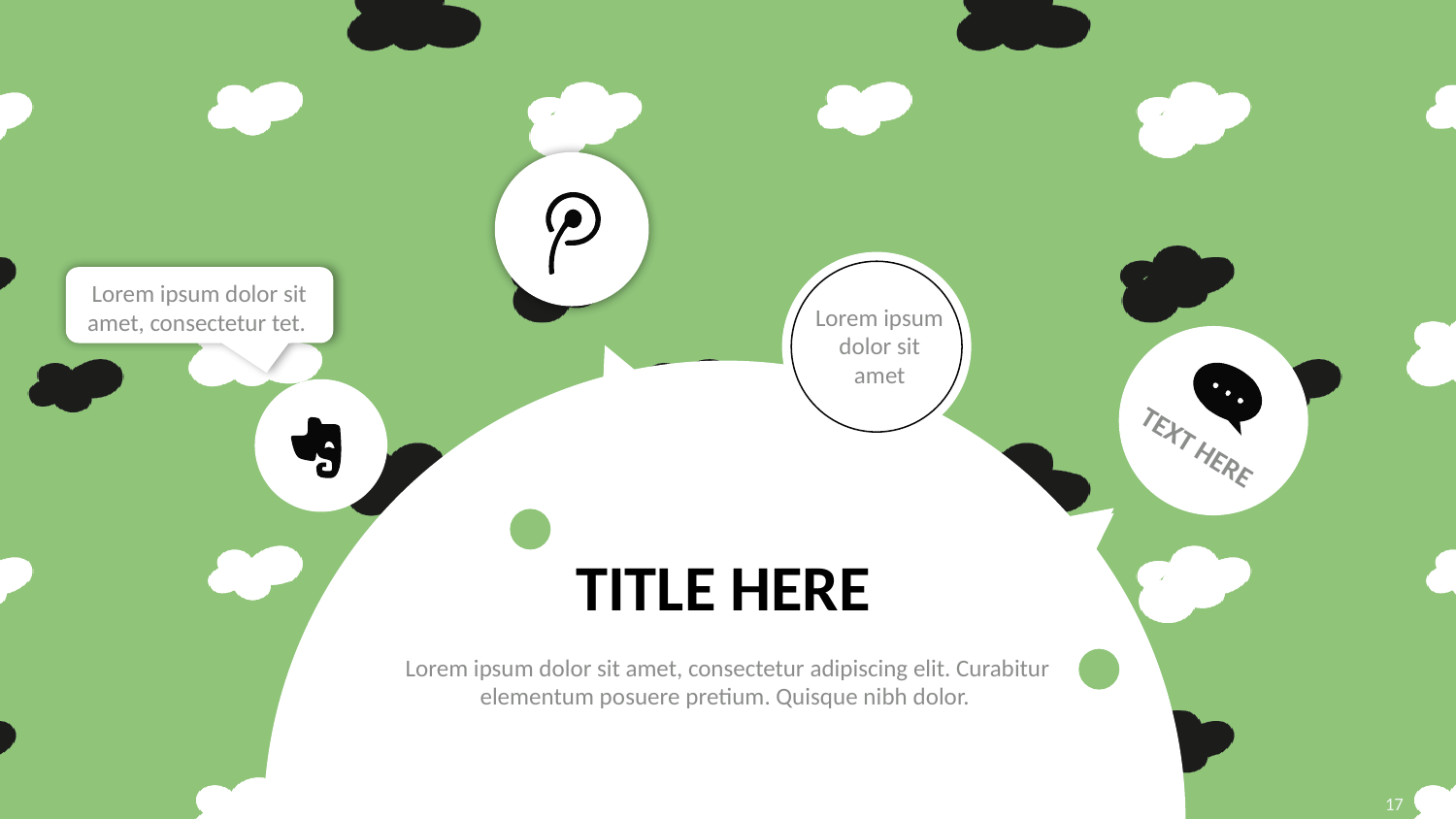

Lorem ipsum dolor sit amet, consectetur tet.

Lorem ipsum dolor sit amet

TEXT HERE

TITLE HERE
Lorem ipsum dolor sit amet, consectetur adipiscing elit. Curabitur elementum posuere pretium. Quisque nibh dolor.